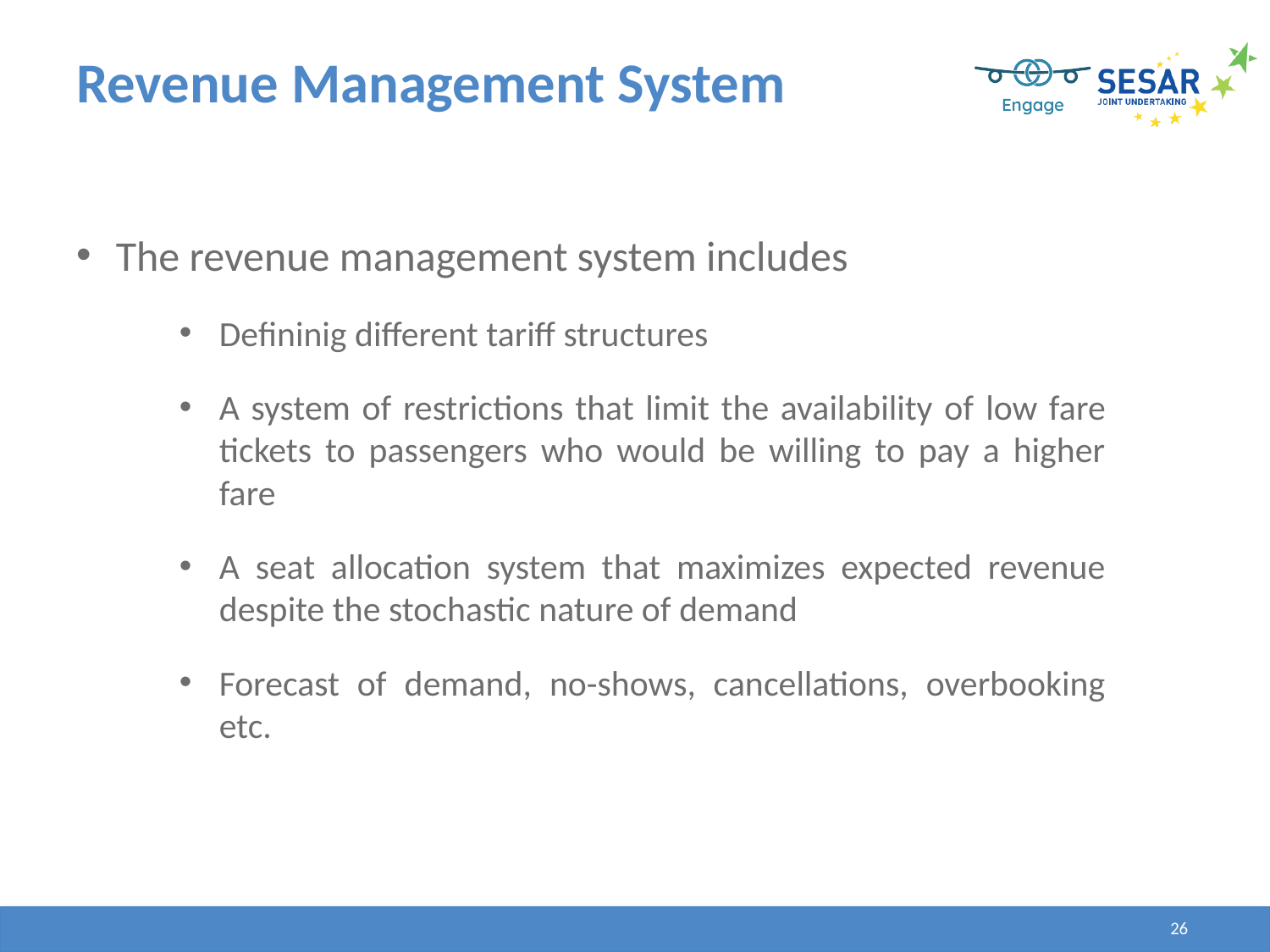

# Revenue Management System
The revenue management system includes
Defininig different tariff structures
A system of restrictions that limit the availability of low fare tickets to passengers who would be willing to pay a higher fare
A seat allocation system that maximizes expected revenue despite the stochastic nature of demand
Forecast of demand, no-shows, cancellations, overbooking etc.
26